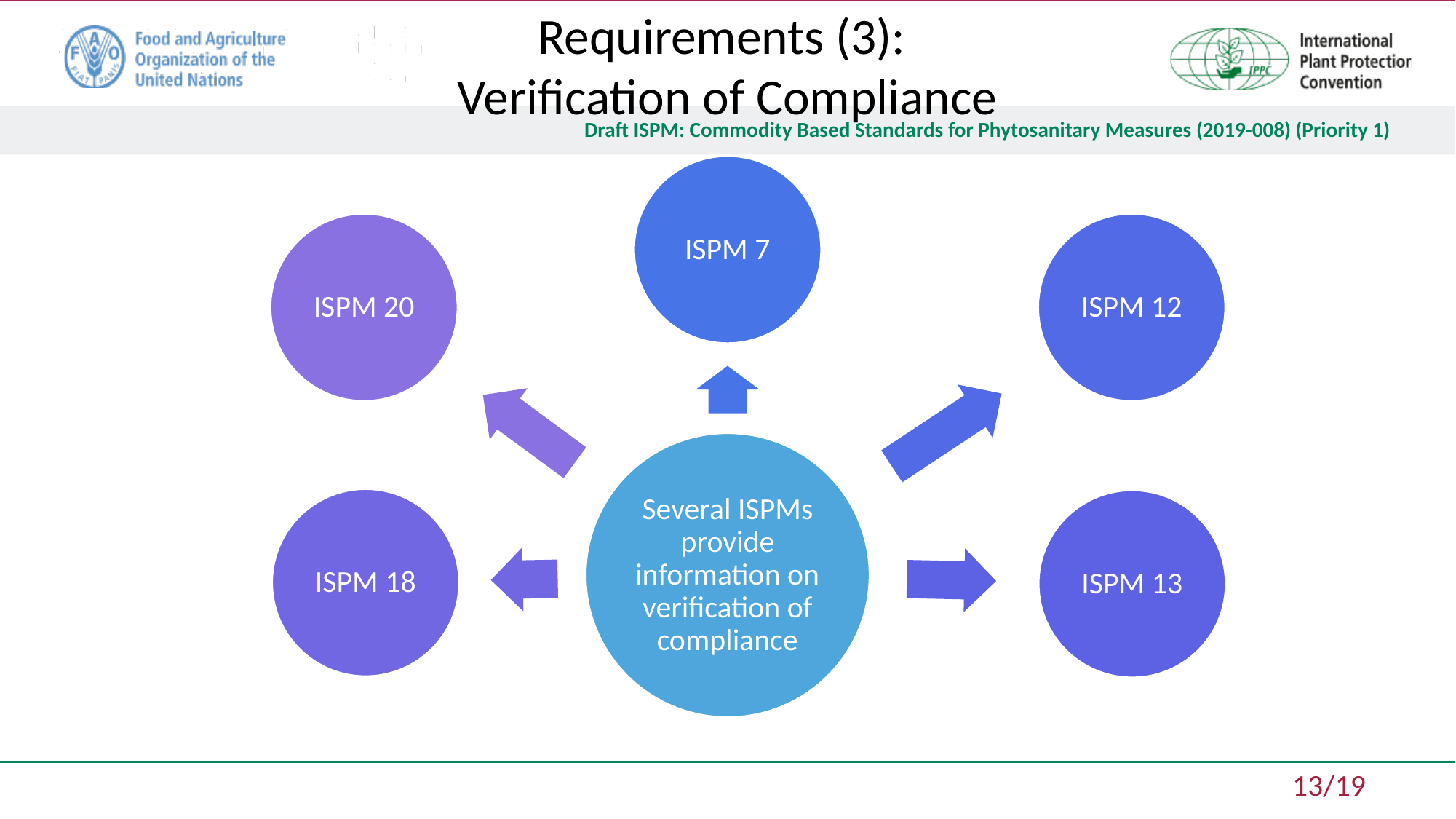

Requirements (3):
Verification of Compliance
Several ISPMs provide information on verification of compliance

ISPM 7

ISPM 12

ISPM 13

ISPM 18

ISPM 20